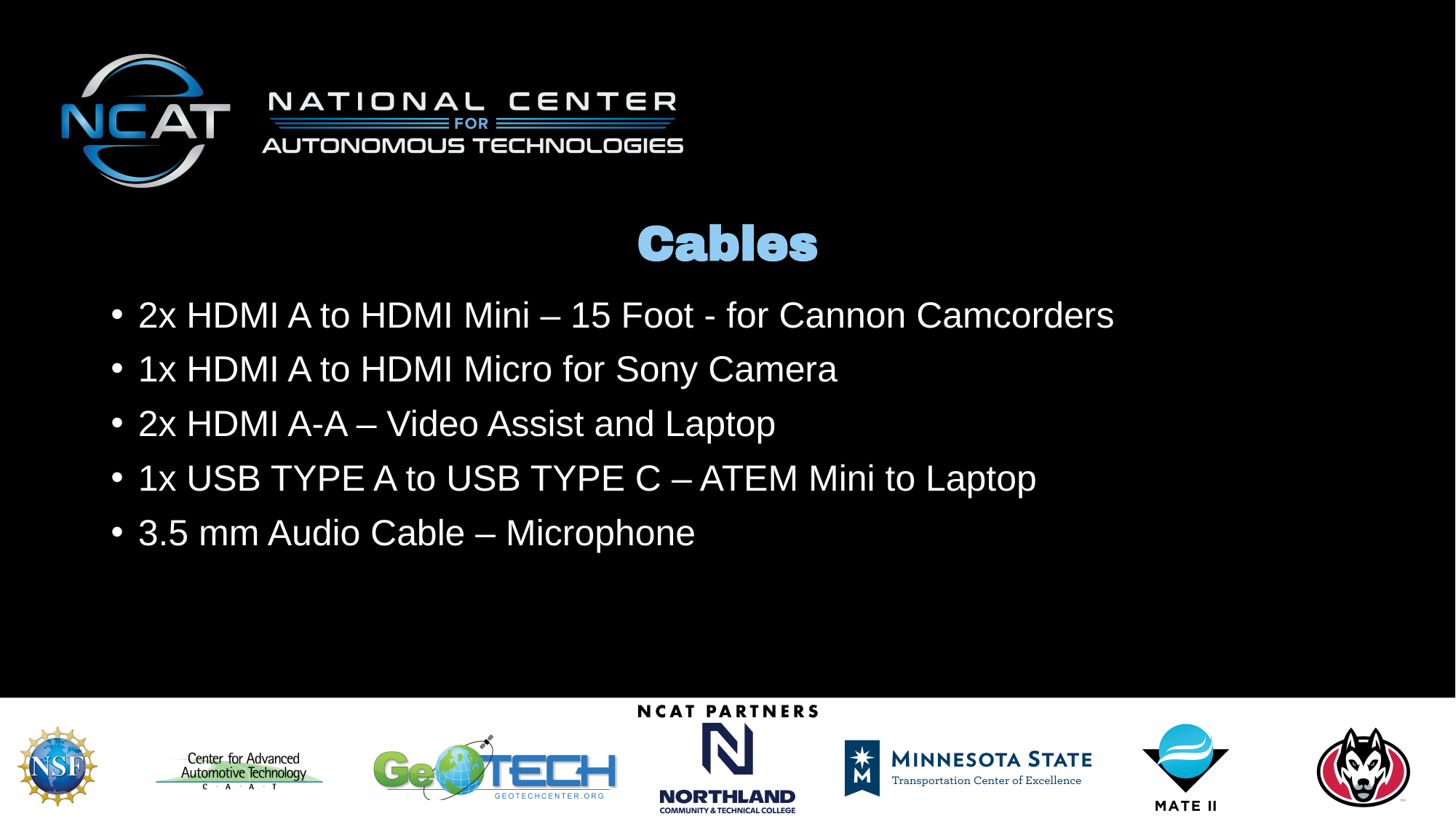

# Cables
2x HDMI A to HDMI Mini – 15 Foot - for Cannon Camcorders
1x HDMI A to HDMI Micro for Sony Camera
2x HDMI A-A – Video Assist and Laptop
1x USB TYPE A to USB TYPE C – ATEM Mini to Laptop
3.5 mm Audio Cable – Microphone